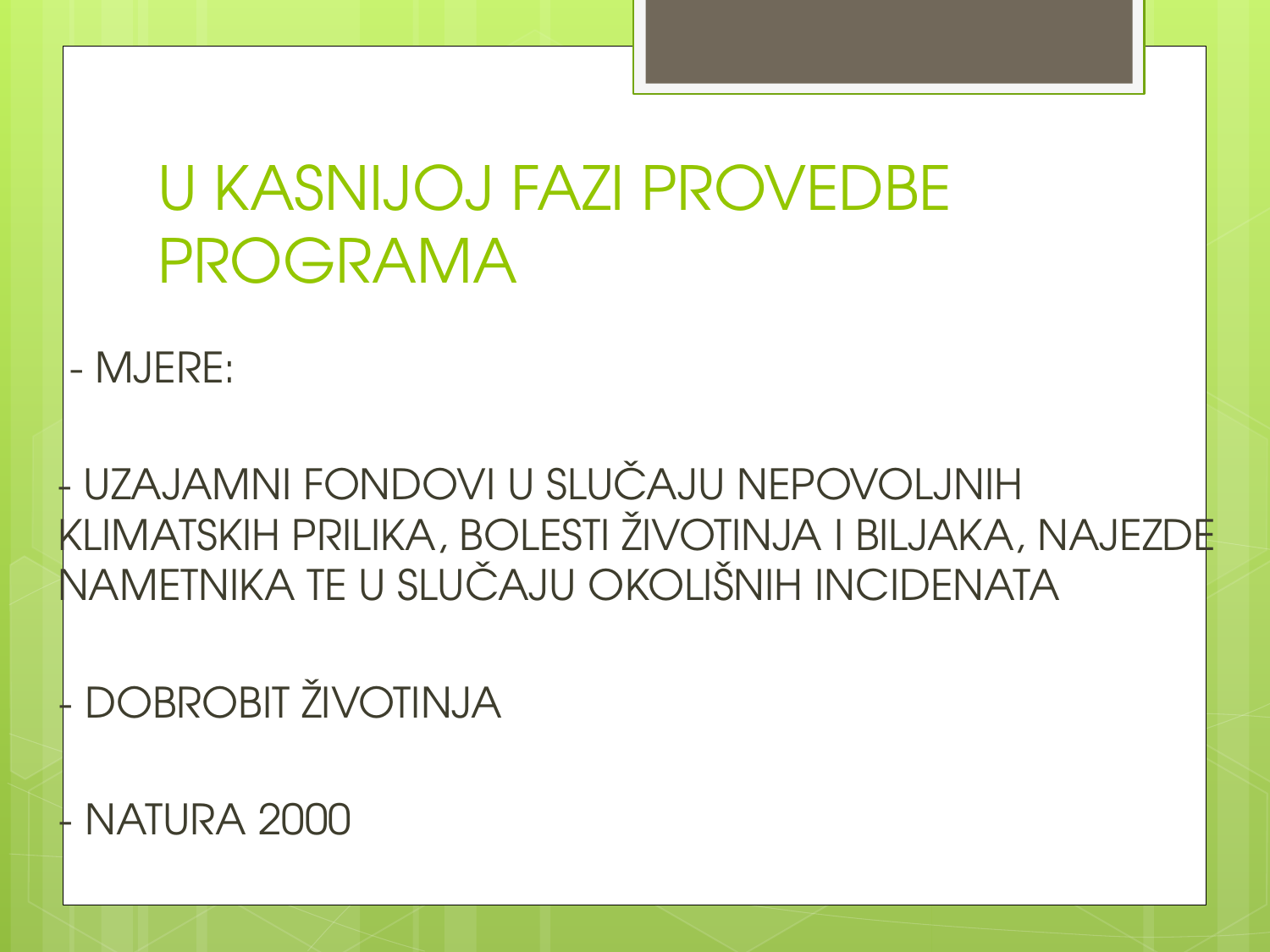

# U KASNIJOJ FAZI PROVEDBE PROGRAMA

 - MJERE:

- UZAJAMNI FONDOVI U SLUČAJU NEPOVOLJNIH KLIMATSKIH PRILIKA, BOLESTI ŽIVOTINJA I BILJAKA, NAJEZDE NAMETNIKA TE U SLUČAJU OKOLIŠNIH INCIDENATA

 - DOBROBIT ŽIVOTINJA

 - NATURA 2000